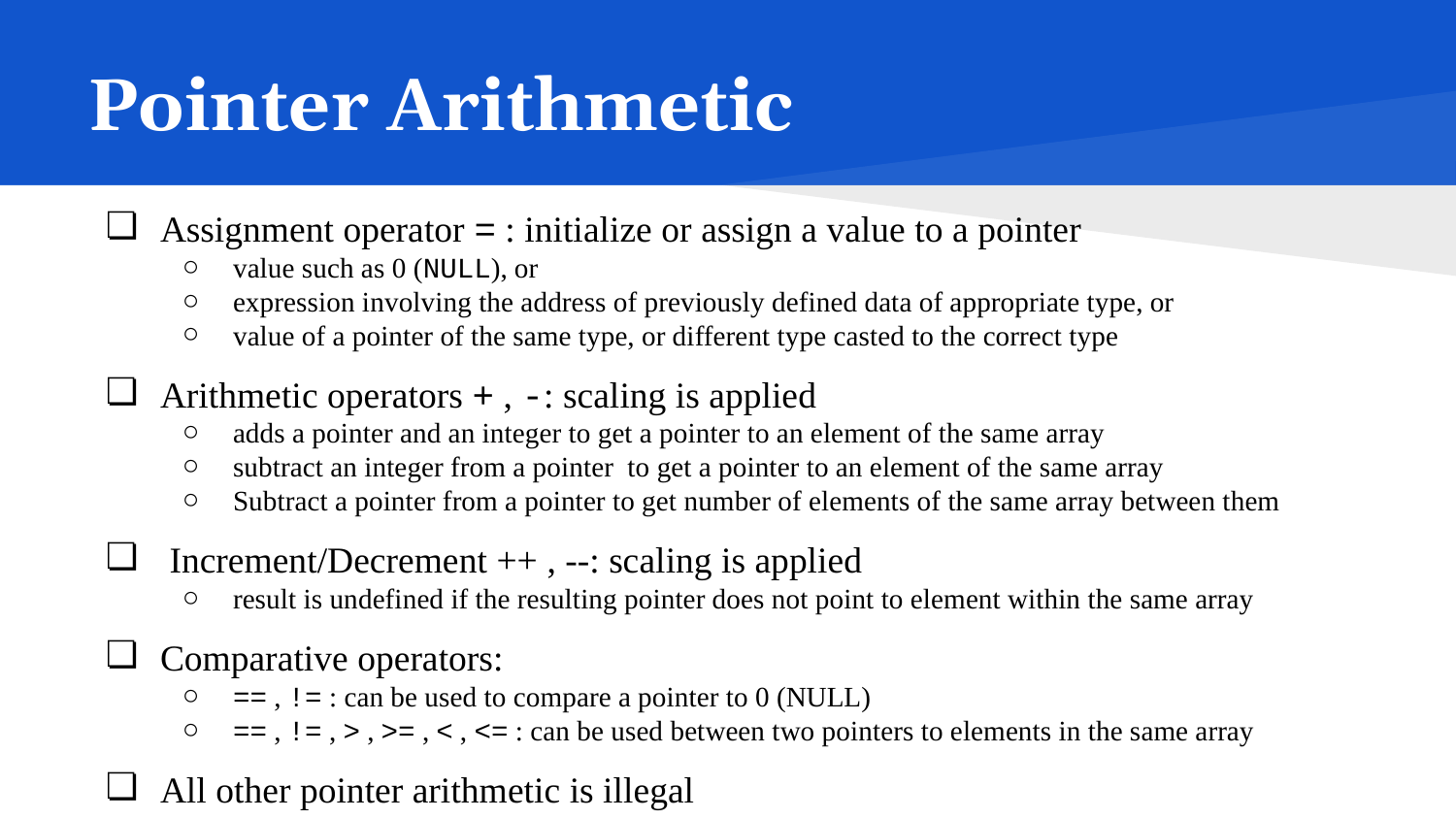

# Pointer Arithmetic
Assignment operator = : initialize or assign a value to a pointer
value such as 0 (NULL), or
expression involving the address of previously defined data of appropriate type, or
value of a pointer of the same type, or different type casted to the correct type
Arithmetic operators + , -: scaling is applied
adds a pointer and an integer to get a pointer to an element of the same array
subtract an integer from a pointer  to get a pointer to an element of the same array
Subtract a pointer from a pointer to get number of elements of the same array between them
 Increment/Decrement ++ , --: scaling is applied
result is undefined if the resulting pointer does not point to element within the same array
Comparative operators:
== , != : can be used to compare a pointer to 0 (NULL)
== , != , > , >= , < , <= : can be used between two pointers to elements in the same array
All other pointer arithmetic is illegal